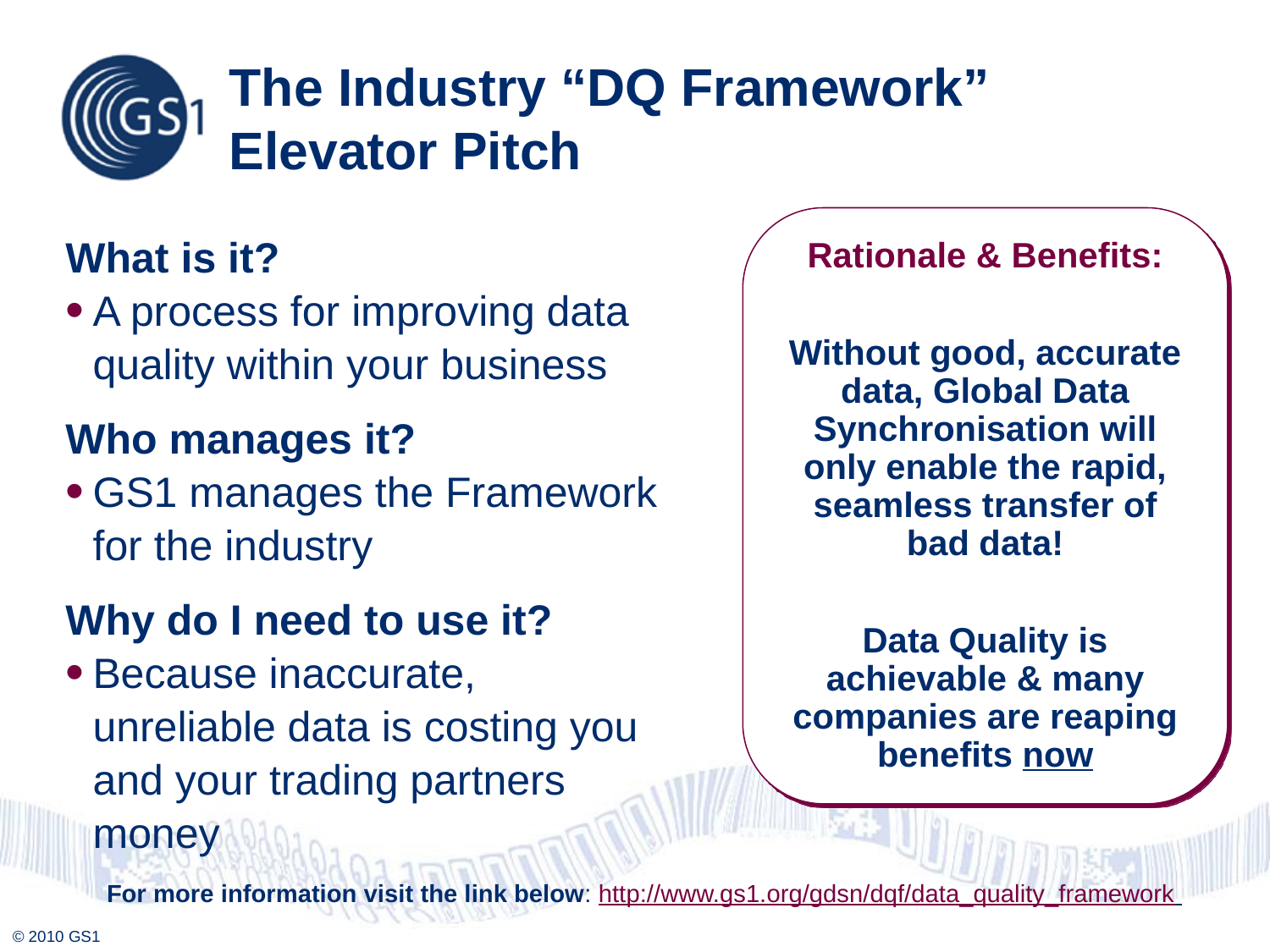

# The Industry “DQ Framework” Elevator Pitch
Rationale & Benefits:

Without good, accurate data, Global Data Synchronisation will only enable the rapid, seamless transfer of bad data!

Data Quality is achievable & many companies are reaping benefits now
What is it?
A process for improving data quality within your business
Who manages it?
GS1 manages the Framework for the industry
Why do I need to use it?
Because inaccurate, unreliable data is costing you and your trading partners money
For more information visit the link below: http://www.gs1.org/gdsn/dqf/data_quality_framework